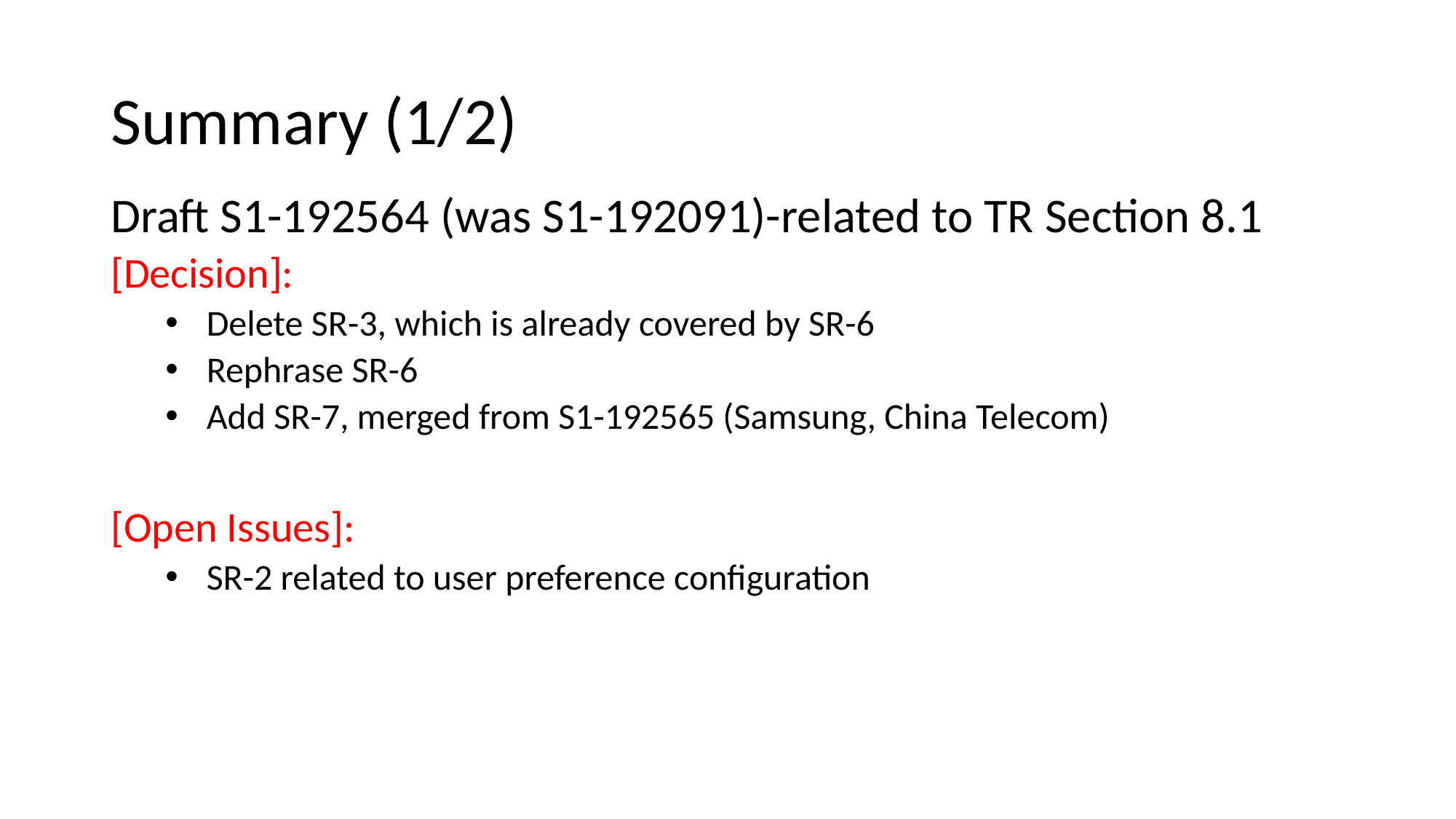

# Summary (1/2)
Draft S1-192564 (was S1-192091)-related to TR Section 8.1
[Decision]:
Delete SR-3, which is already covered by SR-6
Rephrase SR-6
Add SR-7, merged from S1-192565 (Samsung, China Telecom)

[Open Issues]:
SR-2 related to user preference configuration